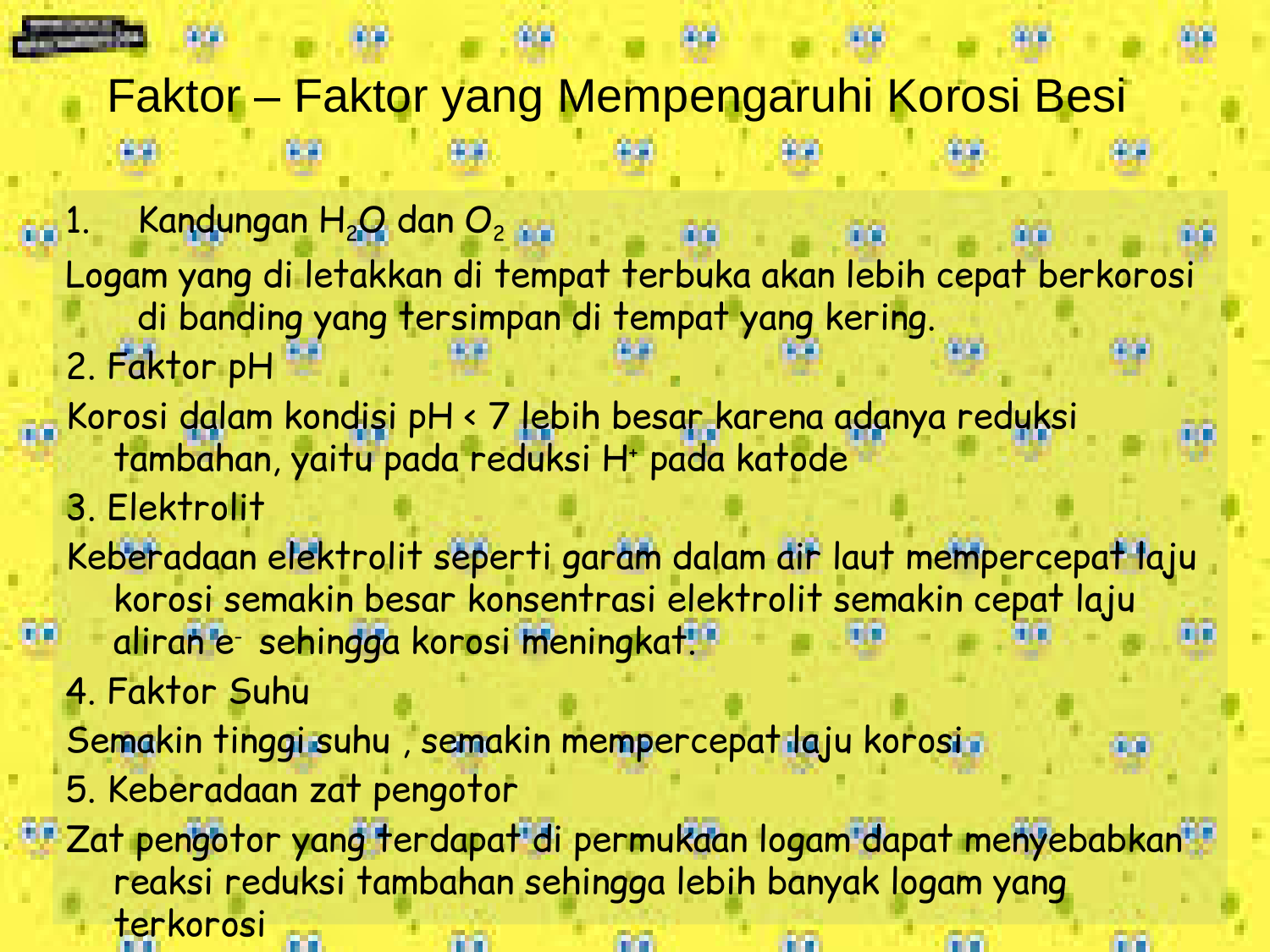

# Faktor – Faktor yang Mempengaruhi Korosi Besi
Kandungan H2O dan O2
Logam yang di letakkan di tempat terbuka akan lebih cepat berkorosi di banding yang tersimpan di tempat yang kering.
2. Faktor pH
Korosi dalam kondisi pH < 7 lebih besar karena adanya reduksi tambahan, yaitu pada reduksi H+ pada katode
3. Elektrolit
Keberadaan elektrolit seperti garam dalam air laut mempercepat laju korosi semakin besar konsentrasi elektrolit semakin cepat laju aliran e-  sehingga korosi meningkat.
4. Faktor Suhu
Semakin tinggi suhu , semakin mempercepat laju korosi
5. Keberadaan zat pengotor
Zat pengotor yang terdapat di permukaan logam dapat menyebabkan reaksi reduksi tambahan sehingga lebih banyak logam yang terkorosi